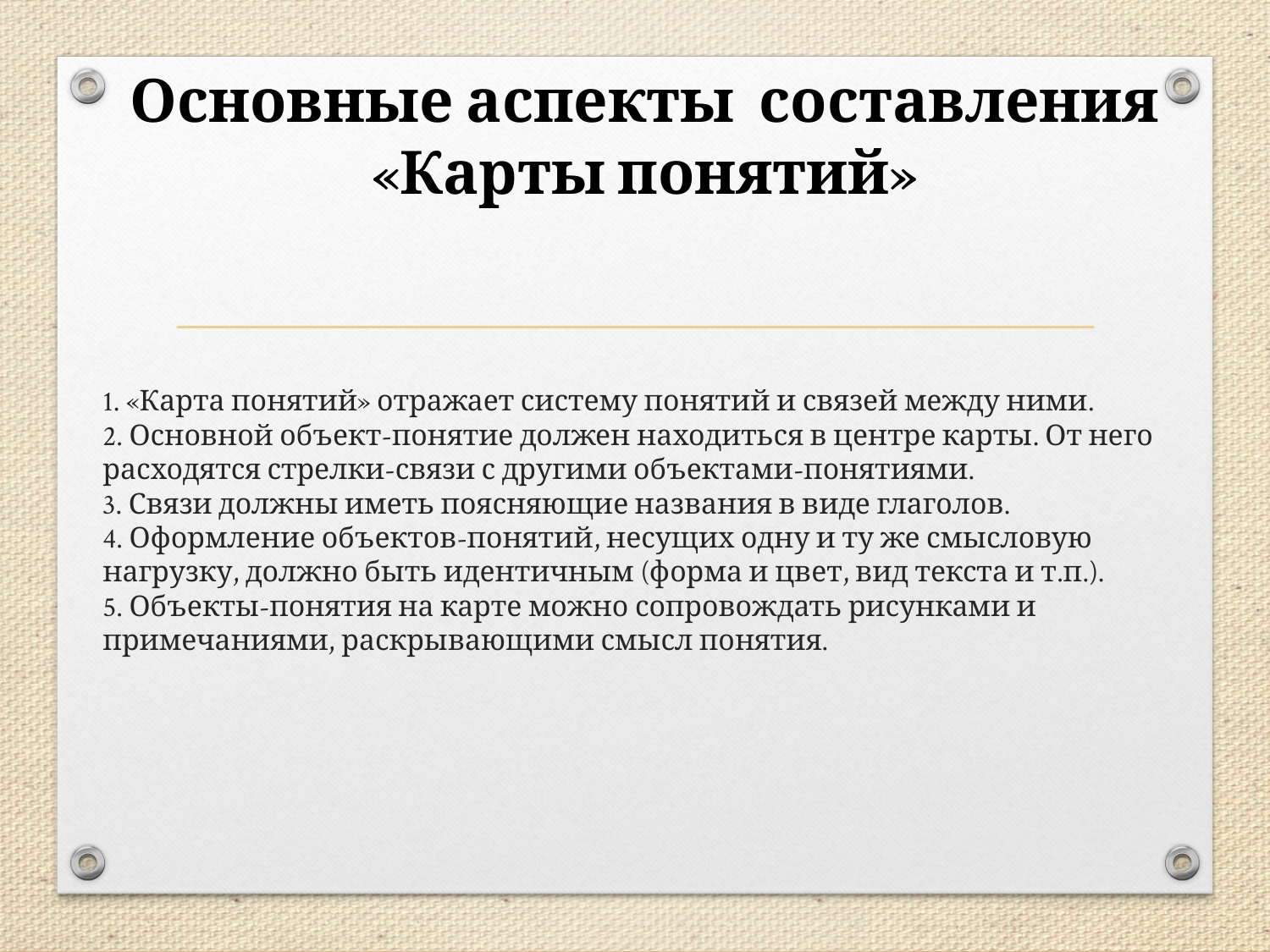

Основные аспекты  составления «Карты понятий»
# 1. «Карта понятий» отражает систему понятий и связей между ними. 2. Основной объект-понятие должен находиться в центре карты. От него расходятся стрелки-связи с другими объектами-понятиями. 3. Связи должны иметь поясняющие названия в виде глаголов. 4. Оформление объектов-понятий, несущих одну и ту же смысловую нагрузку, должно быть идентичным (форма и цвет, вид текста и т.п.). 5. Объекты-понятия на карте можно сопровождать рисунками и примечаниями, раскрывающими смысл понятия.